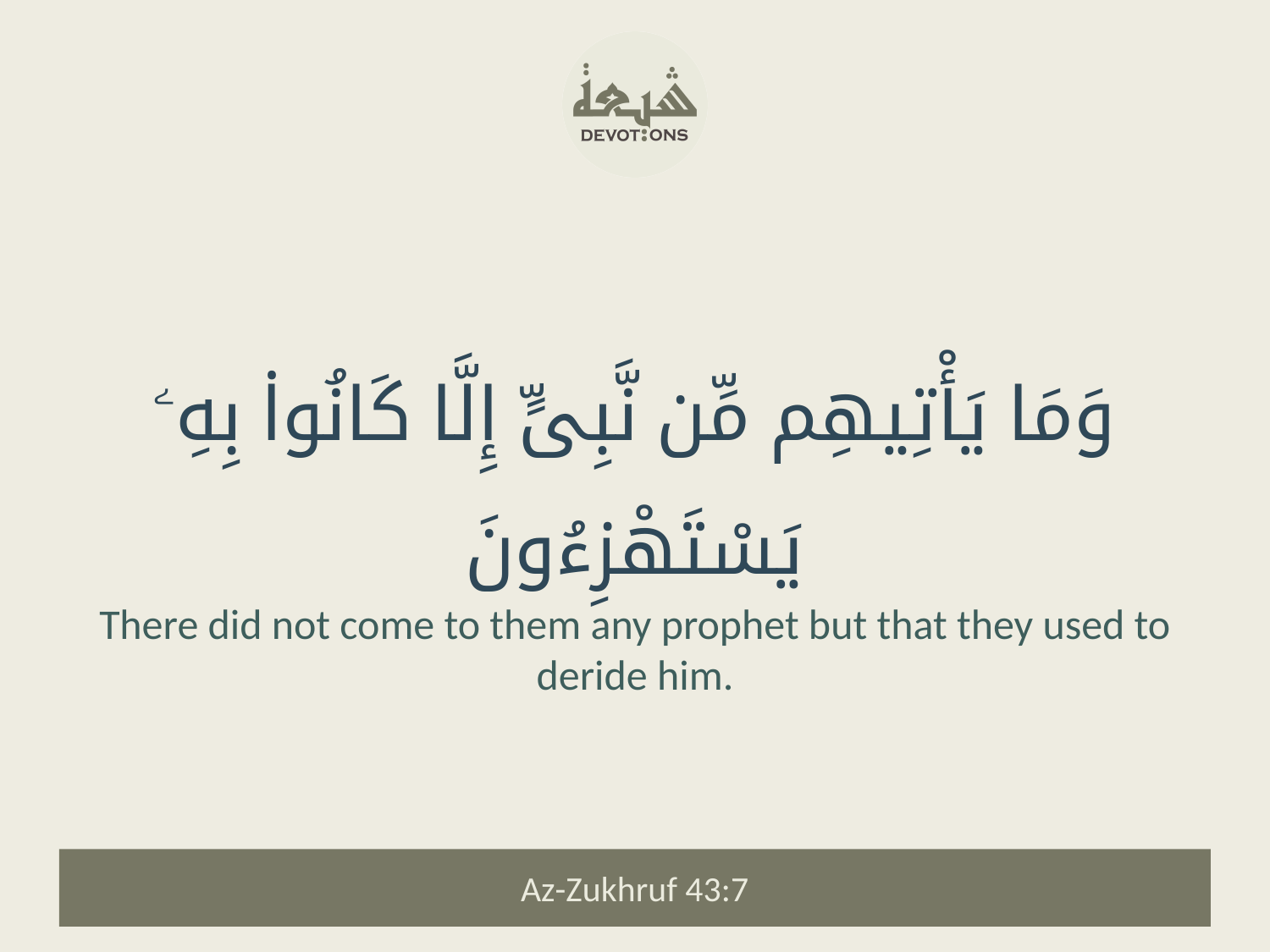

وَمَا يَأْتِيهِم مِّن نَّبِىٍّ إِلَّا كَانُوا۟ بِهِۦ يَسْتَهْزِءُونَ
There did not come to them any prophet but that they used to deride him.
Az-Zukhruf 43:7